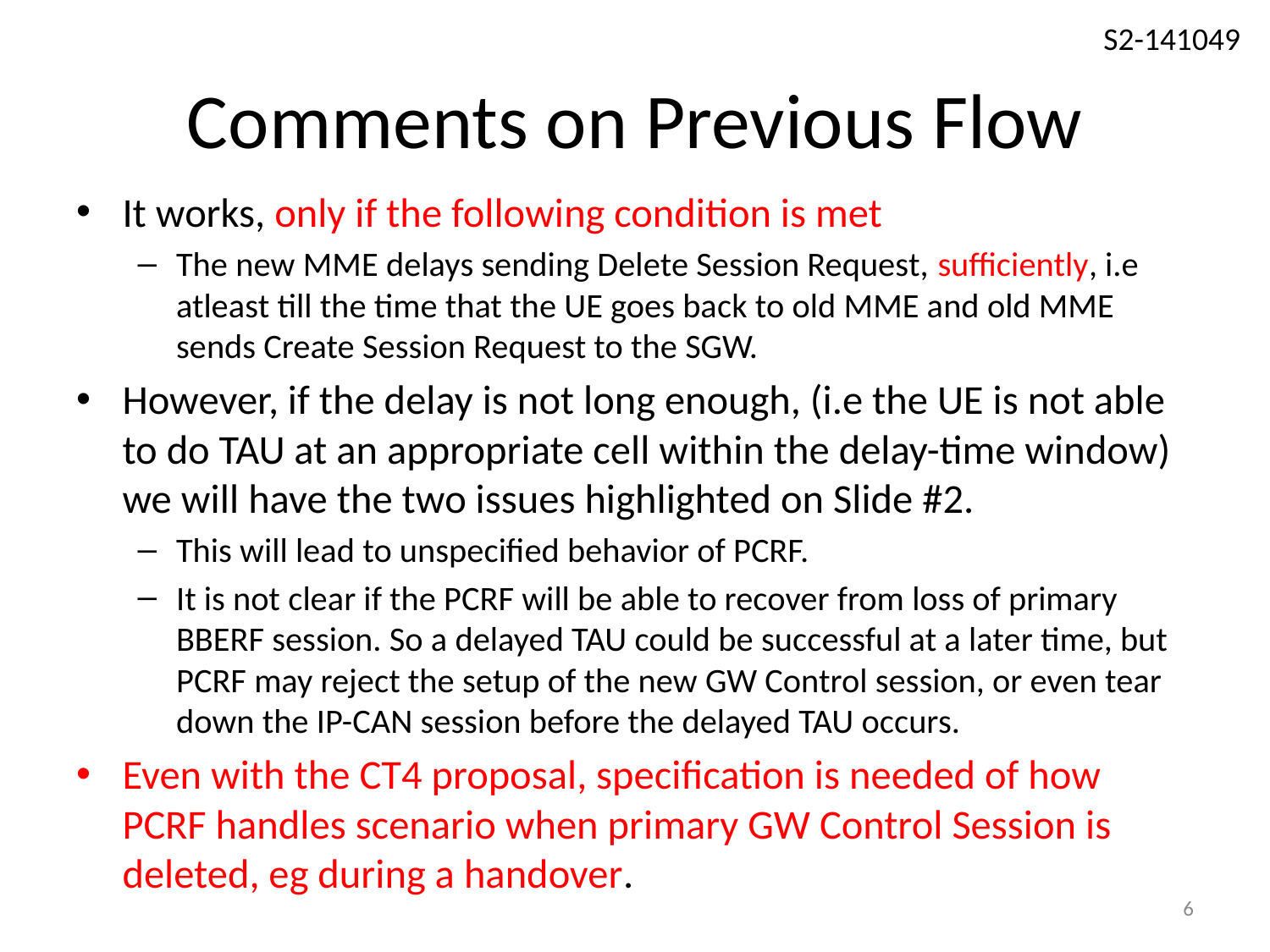

# Comments on Previous Flow
It works, only if the following condition is met
The new MME delays sending Delete Session Request, sufficiently, i.e atleast till the time that the UE goes back to old MME and old MME sends Create Session Request to the SGW.
However, if the delay is not long enough, (i.e the UE is not able to do TAU at an appropriate cell within the delay-time window) we will have the two issues highlighted on Slide #2.
This will lead to unspecified behavior of PCRF.
It is not clear if the PCRF will be able to recover from loss of primary BBERF session. So a delayed TAU could be successful at a later time, but PCRF may reject the setup of the new GW Control session, or even tear down the IP-CAN session before the delayed TAU occurs.
Even with the CT4 proposal, specification is needed of how PCRF handles scenario when primary GW Control Session is deleted, eg during a handover.
6